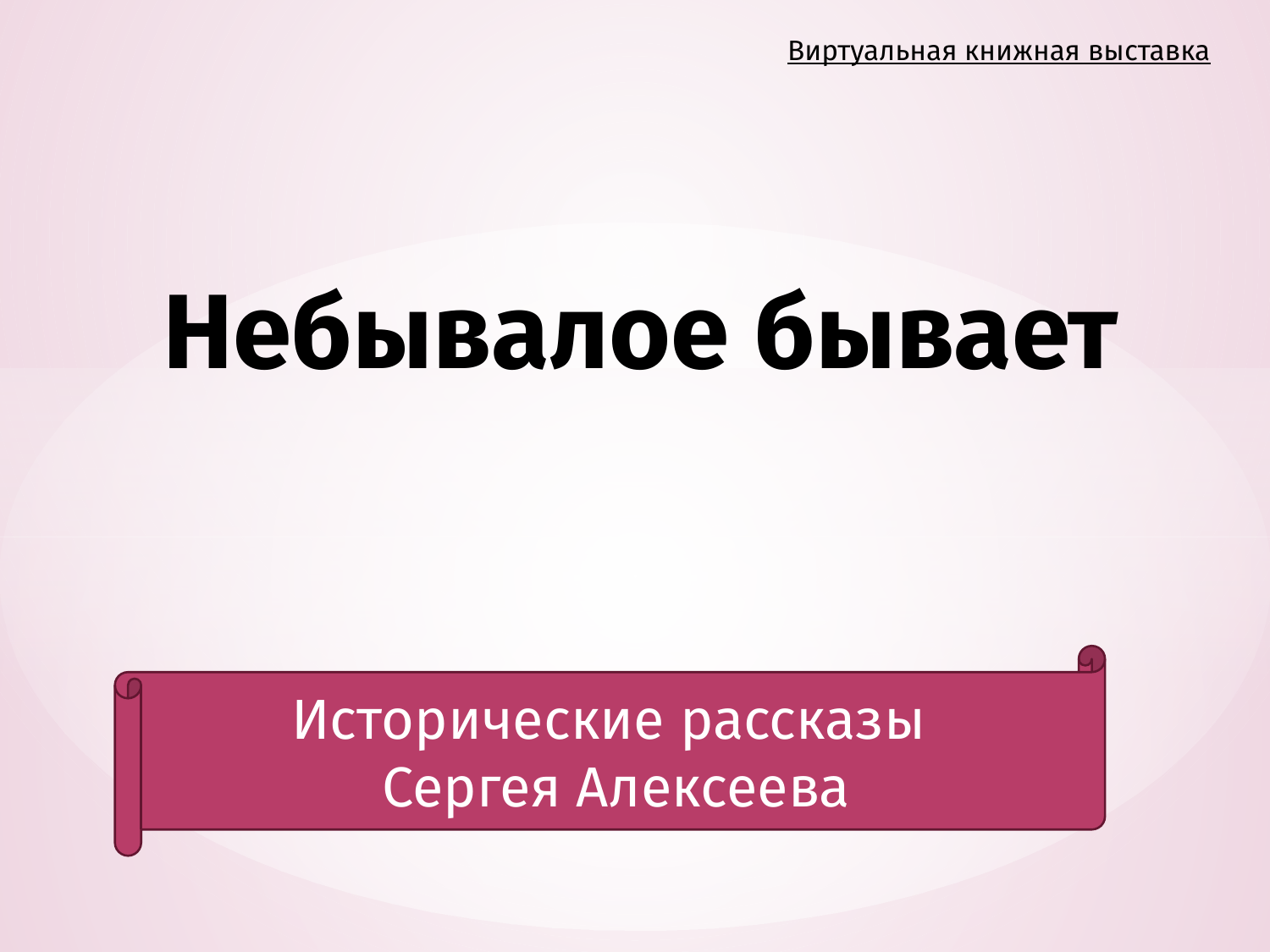

Виртуальная книжная выставка
# Небывалое бывает
Исторические рассказы
Сергея Алексеева